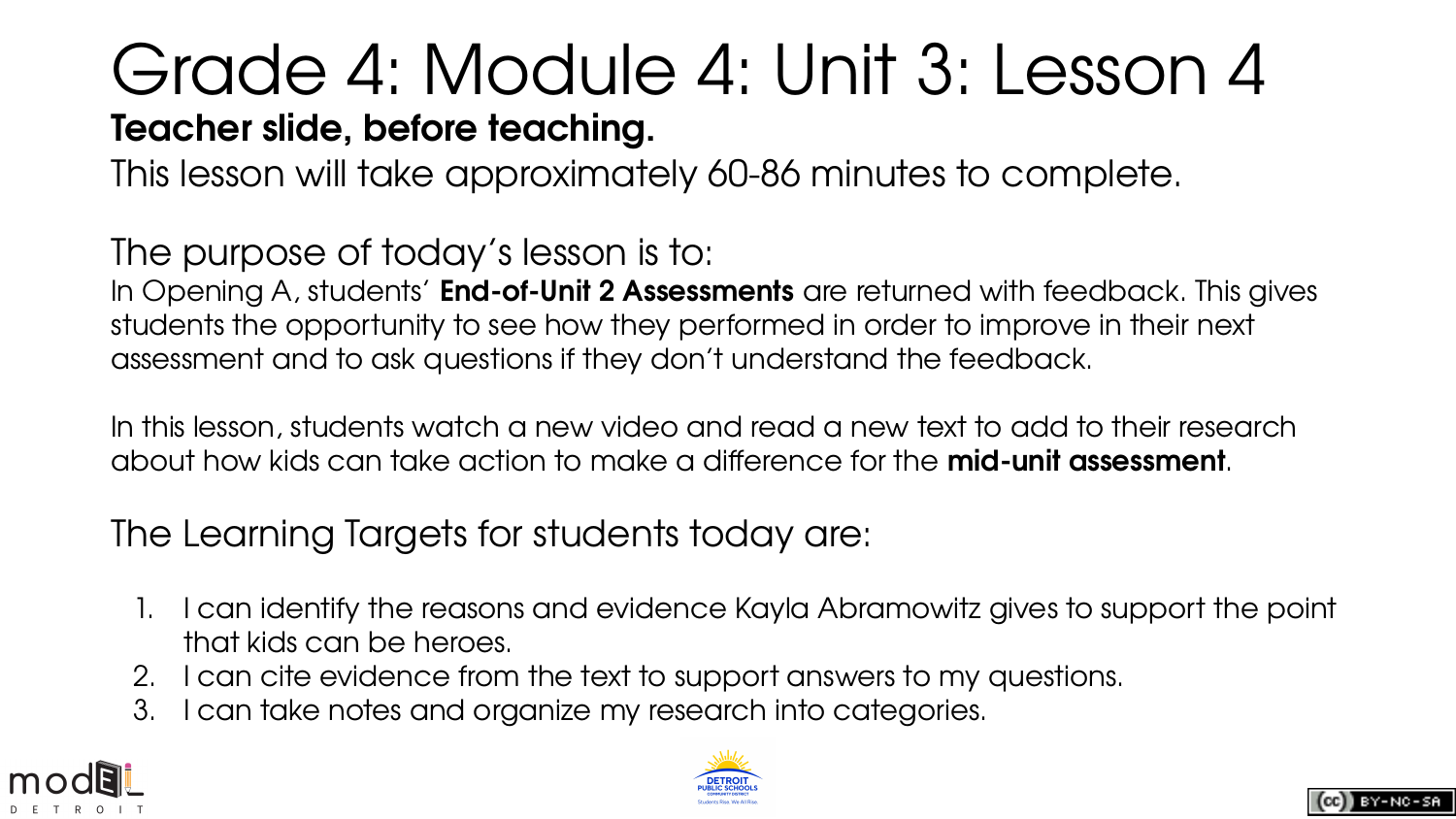

# Grade 4: Module 4: Unit 3: Lesson 4
Teacher slide, before teaching.
This lesson will take approximately 60-86 minutes to complete.

The purpose of today’s lesson is to:
In Opening A, students’ End-of-Unit 2 Assessments are returned with feedback. This gives students the opportunity to see how they performed in order to improve in their next assessment and to ask questions if they don’t understand the feedback.

In this lesson, students watch a new video and read a new text to add to their research about how kids can take action to make a difference for the mid-unit assessment.

The Learning Targets for students today are:
I can identify the reasons and evidence Kayla Abramowitz gives to support the point that kids can be heroes.
I can cite evidence from the text to support answers to my questions.
I can take notes and organize my research into categories.